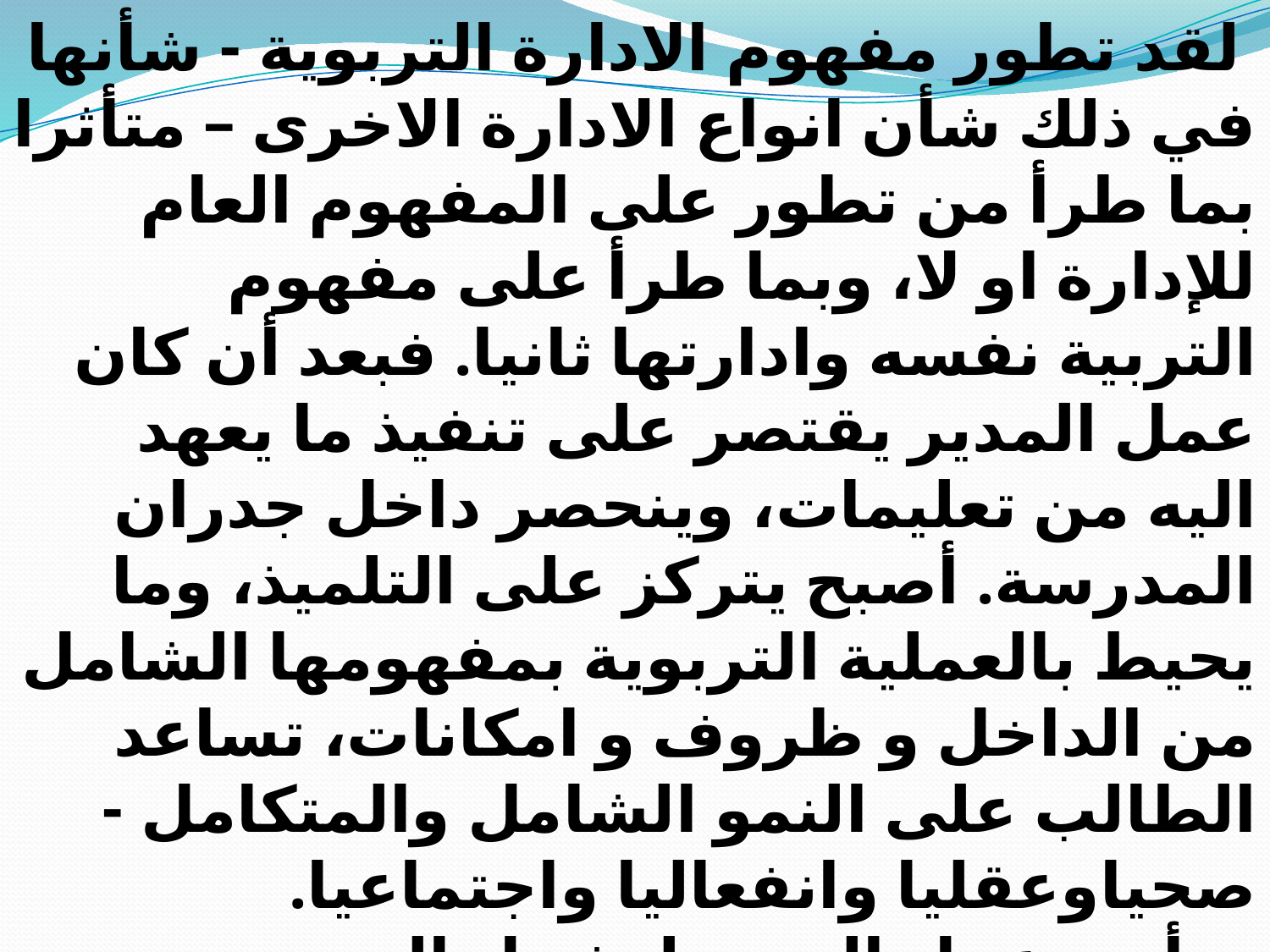

لقد تطور مفهوم الادارة التربوية - شأنها في ذلك شأن انواع الادارة الاخرى – متأثرا بما طرأ من تطور على المفهوم العام للإدارة او لا، وبما طرأ على مفهوم التربية نفسه وادارتها ثانيا. فبعد أن كان عمل المدير يقتصر على تنفيذ ما يعهد اليه من تعليمات، وينحصر داخل جدران المدرسة. أصبح يتركز على التلميذ، وما يحيط بالعملية التربوية بمفهومها الشامل من الداخل و ظروف و امكانات، تساعد الطالب على النمو الشامل والمتكامل - صحياوعقليا وانفعاليا واجتماعيا.
  وأمتد عمل المدير ليشمل المجتمع المحلي الذي يعيش فيه - باعتبار أن من واجب المدرسية أن تتعرف على احتياجات هذا المجتمع وتحللها، ومن ثم تعمل على تلبيتها.